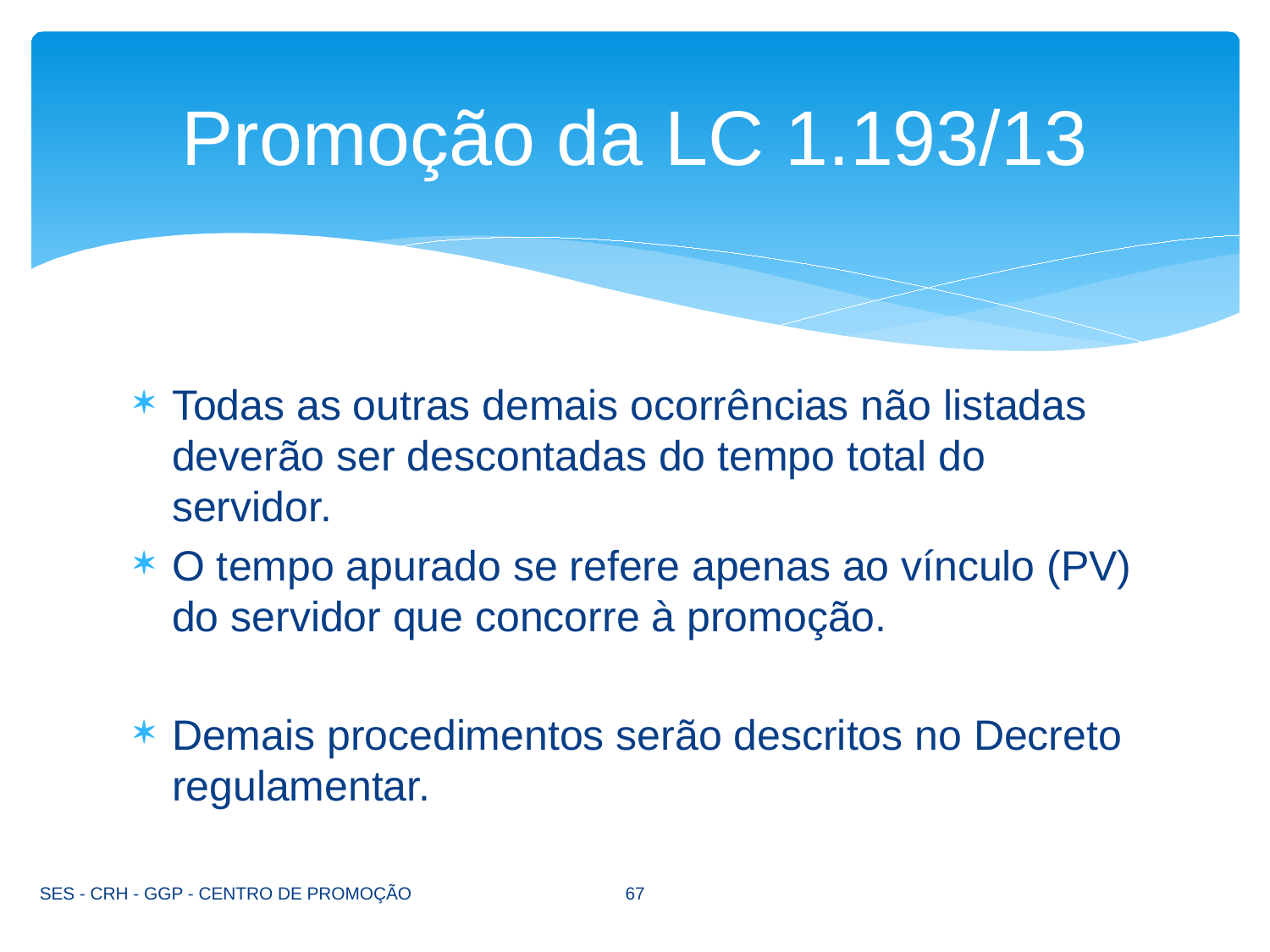

# Promoção da LC 1.193/13
Todas as outras demais ocorrências não listadas deverão ser descontadas do tempo total do servidor.
O tempo apurado se refere apenas ao vínculo (PV) do servidor que concorre à promoção.

Demais procedimentos serão descritos no Decreto regulamentar.
67
SES - CRH - GGP - CENTRO DE PROMOÇÃO